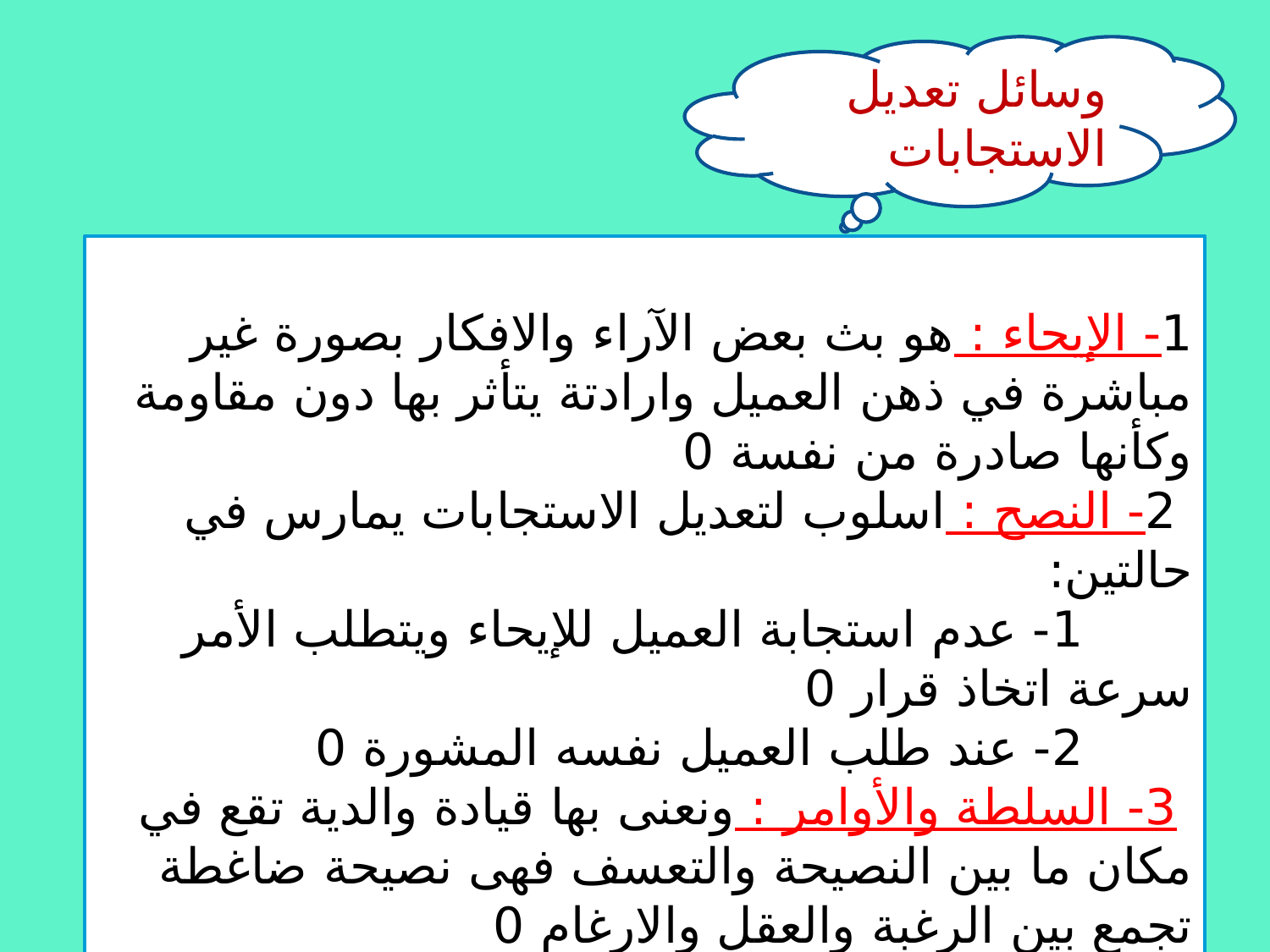

وسائل تعديل الاستجابات

1- الإيحاء : هو بث بعض الآراء والافكار بصورة غير مباشرة في ذهن العميل وارادتة يتأثر بها دون مقاومة وكأنها صادرة من نفسة 0
 2- النصح : اسلوب لتعديل الاستجابات يمارس في حالتين:
       1- عدم استجابة العميل للإيحاء ويتطلب الأمر سرعة اتخاذ قرار 0
       2- عند طلب العميل نفسه المشورة 0
 3- السلطة والأوامر : ونعنى بها قيادة والدية تقع في مكان ما بين النصيحة والتعسف فهى نصيحة ضاغطة تجمع بين الرغبة والعقل والارغام 0